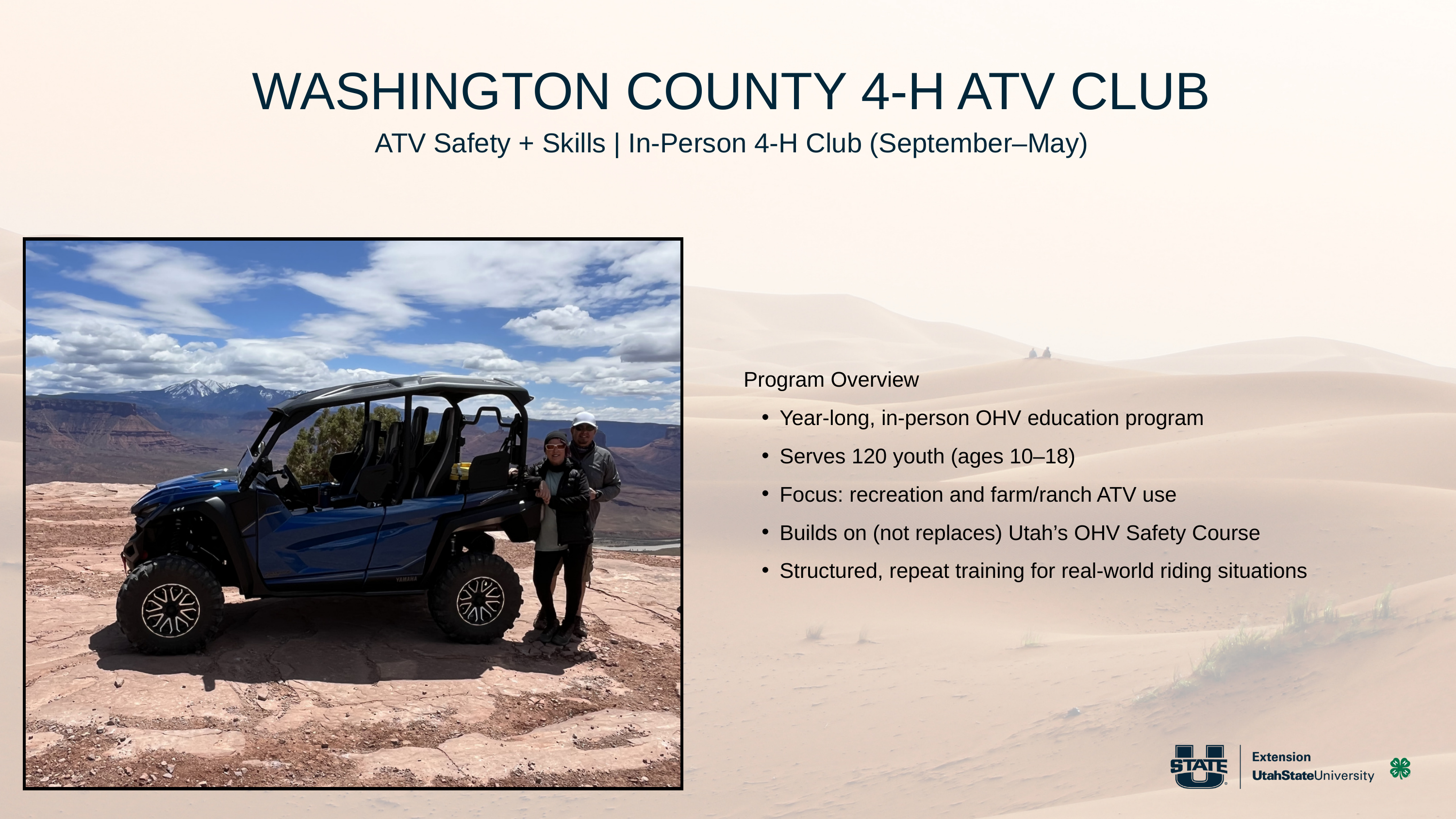

WASHINGTON COUNTY 4-H ATV CLUB
ATV Safety + Skills | In-Person 4-H Club (September–May)

Program Overview
Year-long, in-person OHV education program
Serves 120 youth (ages 10–18)
Focus: recreation and farm/ranch ATV use
Builds on (not replaces) Utah’s OHV Safety Course
Structured, repeat training for real-world riding situations